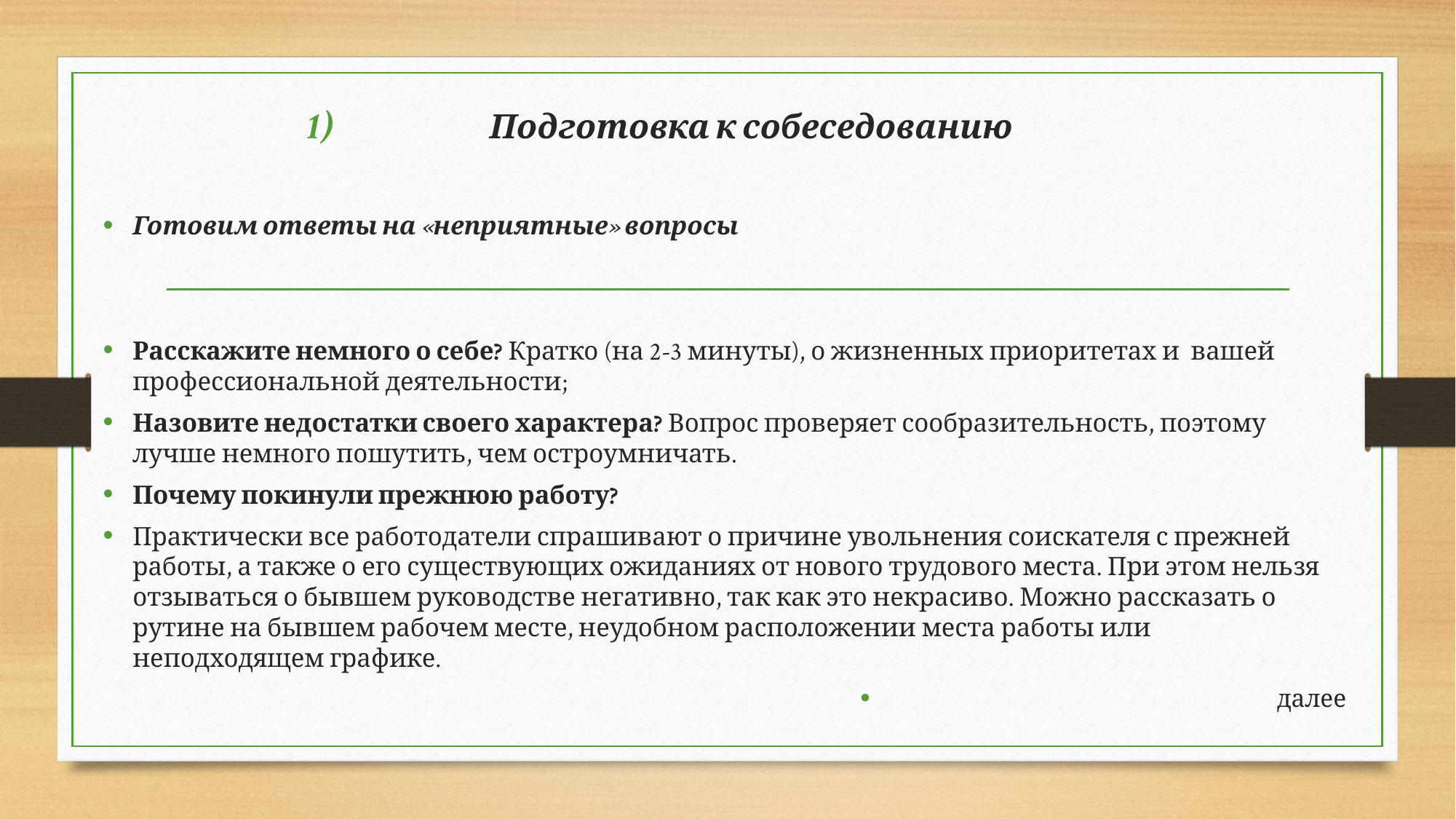

Подготовка к собеседованию

Готовим ответы на «неприятные» вопросы

Расскажите немного о себе? Кратко (на 2-3 минуты), о жизненных приоритетах и  вашей профессиональной деятельности;
Назовите недостатки своего характера? Вопрос проверяет сообразительность, поэтому лучше немного пошутить, чем остроумничать.
Почему покинули прежнюю работу?
Практически все работодатели спрашивают о причине увольнения соискателя с прежней работы, а также о его существующих ожиданиях от нового трудового места. При этом нельзя отзываться о бывшем руководстве негативно, так как это некрасиво. Можно рассказать о рутине на бывшем рабочем месте, неудобном расположении места работы или неподходящем графике.
далее